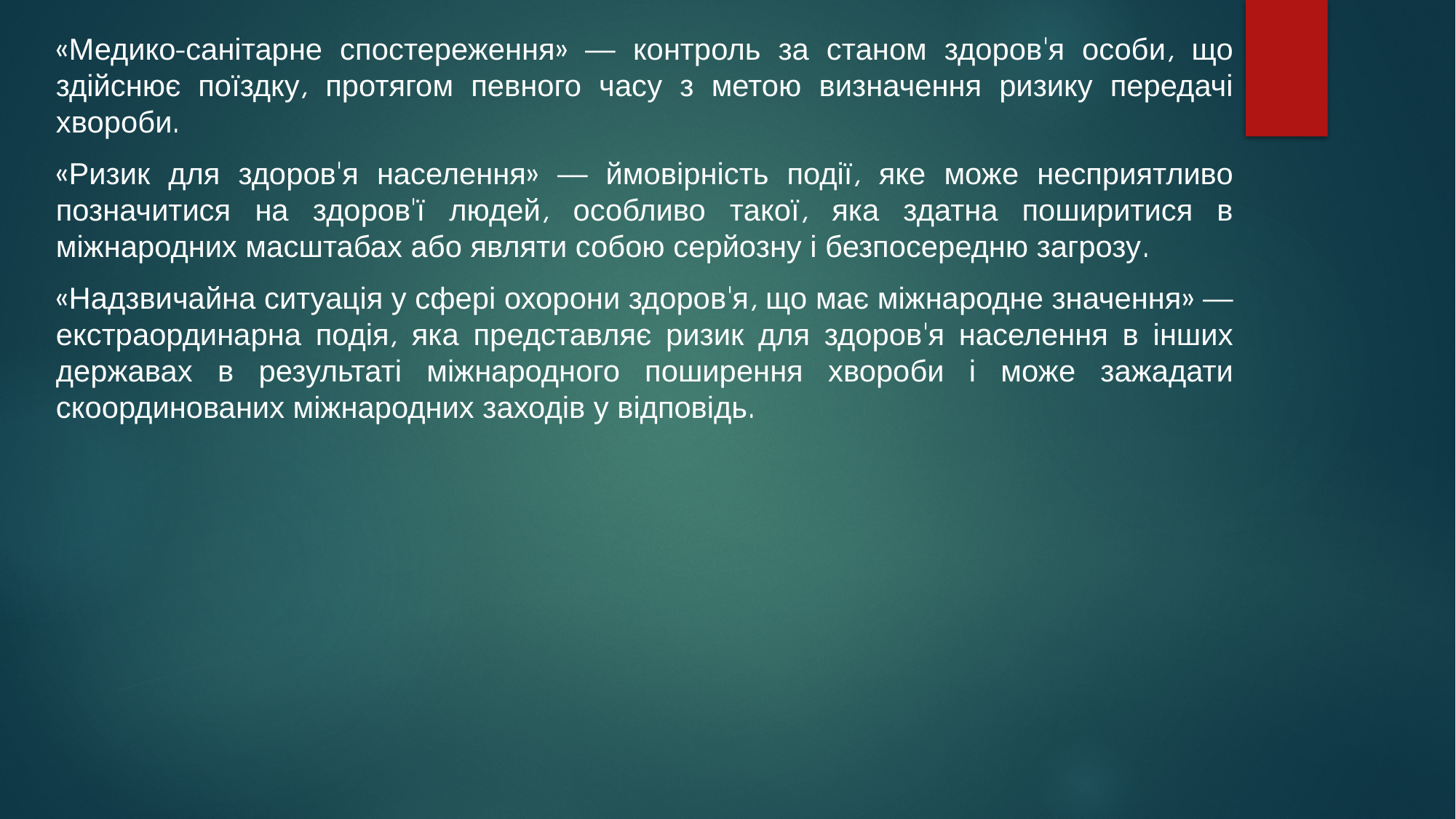

«Медико-санітарне спостереження» — контроль за станом здоров'я особи, що здійснює поїздку, протягом певного часу з метою визначення ризику передачі хвороби.
«Ризик для здоров'я населення» — ймовірність події, яке може несприятливо позначитися на здоров'ї людей, особливо такої, яка здатна поширитися в міжнародних масштабах або являти собою серйозну і безпосередню загрозу.
«Надзвичайна ситуація у сфері охорони здоров'я, що має міжнародне значення» — екстраординарна подія, яка представляє ризик для здоров'я населення в інших державах в результаті міжнародного поширення хвороби і може зажадати скоординованих міжнародних заходів у відповідь.